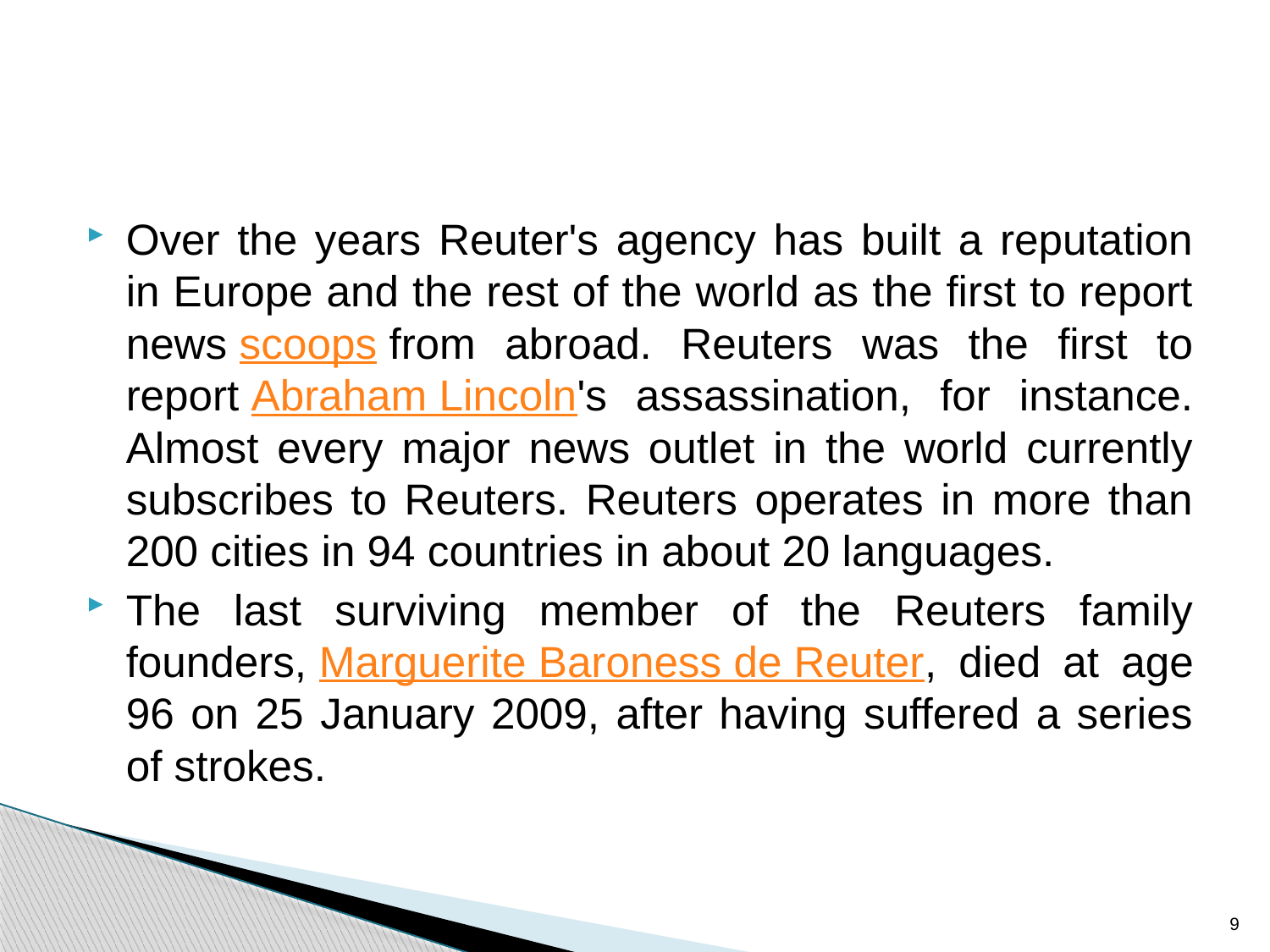

#
Over the years Reuter's agency has built a reputation in Europe and the rest of the world as the first to report news scoops from abroad. Reuters was the first to report Abraham Lincoln's assassination, for instance. Almost every major news outlet in the world currently subscribes to Reuters. Reuters operates in more than 200 cities in 94 countries in about 20 languages.
The last surviving member of the Reuters family founders, Marguerite Baroness de Reuter, died at age 96 on 25 January 2009, after having suffered a series of strokes.

9